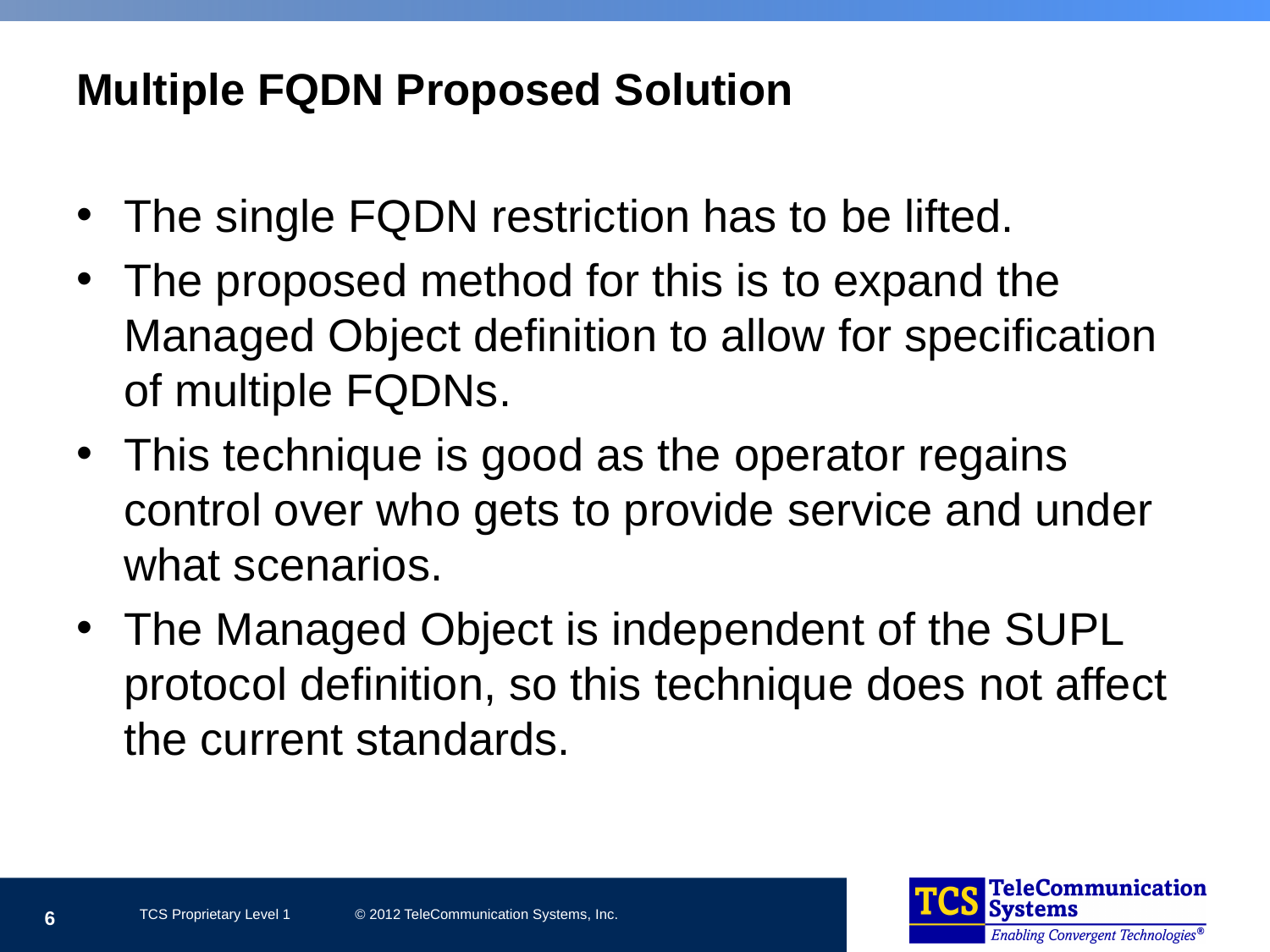

# Multiple FQDN Proposed Solution
The single FQDN restriction has to be lifted.
The proposed method for this is to expand the Managed Object definition to allow for specification of multiple FQDNs.
This technique is good as the operator regains control over who gets to provide service and under what scenarios.
The Managed Object is independent of the SUPL protocol definition, so this technique does not affect the current standards.
6